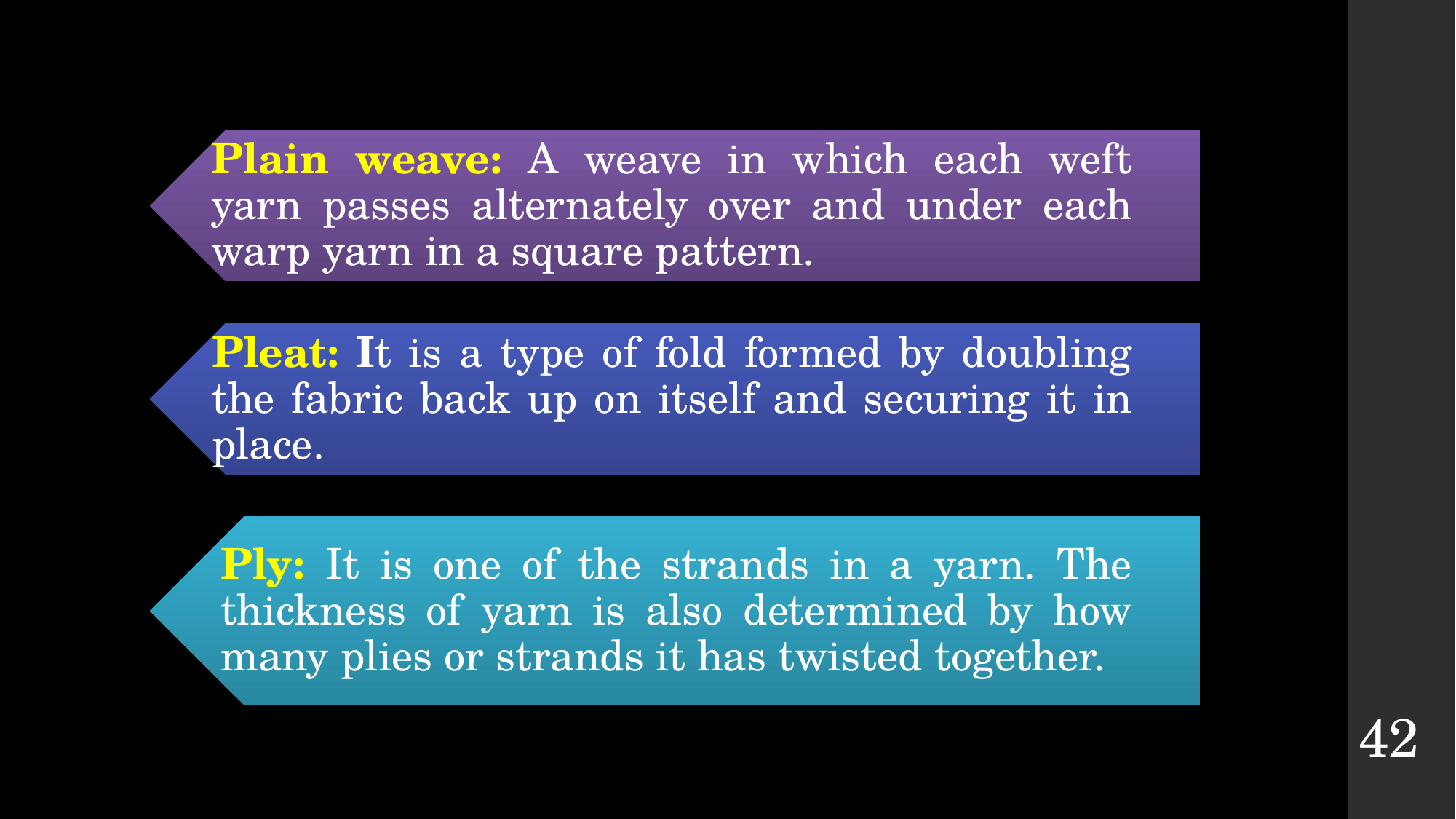

Plain weave: A weave in which each weft yarn passes alternately over and under each warp yarn in a square pattern.
Pleat: It is a type of fold formed by doubling the fabric back up on itself and securing it in place.
Ply: It is one of the strands in a yarn. The thickness of yarn is also determined by how many plies or strands it has twisted together.
42